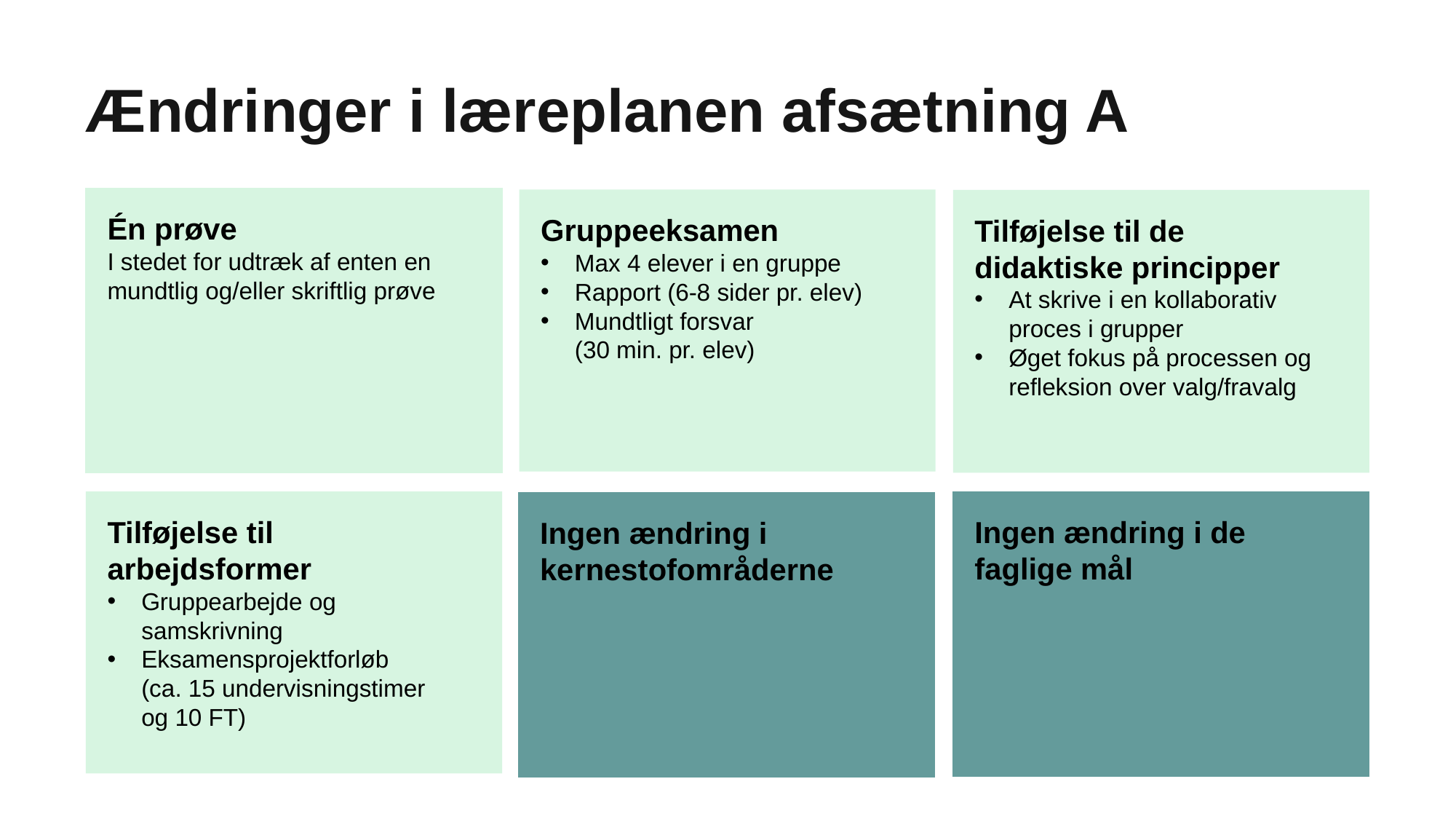

# Ændringer i læreplanen afsætning A
Én prøve
I stedet for udtræk af enten en mundtlig og/eller skriftlig prøve
Gruppeeksamen
Max 4 elever i en gruppe
Rapport (6-8 sider pr. elev)
Mundtligt forsvar
(30 min. pr. elev)
Tilføjelse til de didaktiske principper
At skrive i en kollaborativ proces i grupper
Øget fokus på processen og refleksion over valg/fravalg
Tilføjelse til arbejdsformer
Gruppearbejde og samskrivning
Eksamensprojektforløb
(ca. 15 undervisningstimer og 10 FT)

Ingen ændring i de faglige mål
Ingen ændring i kernestofområderne
6
26. august 2025